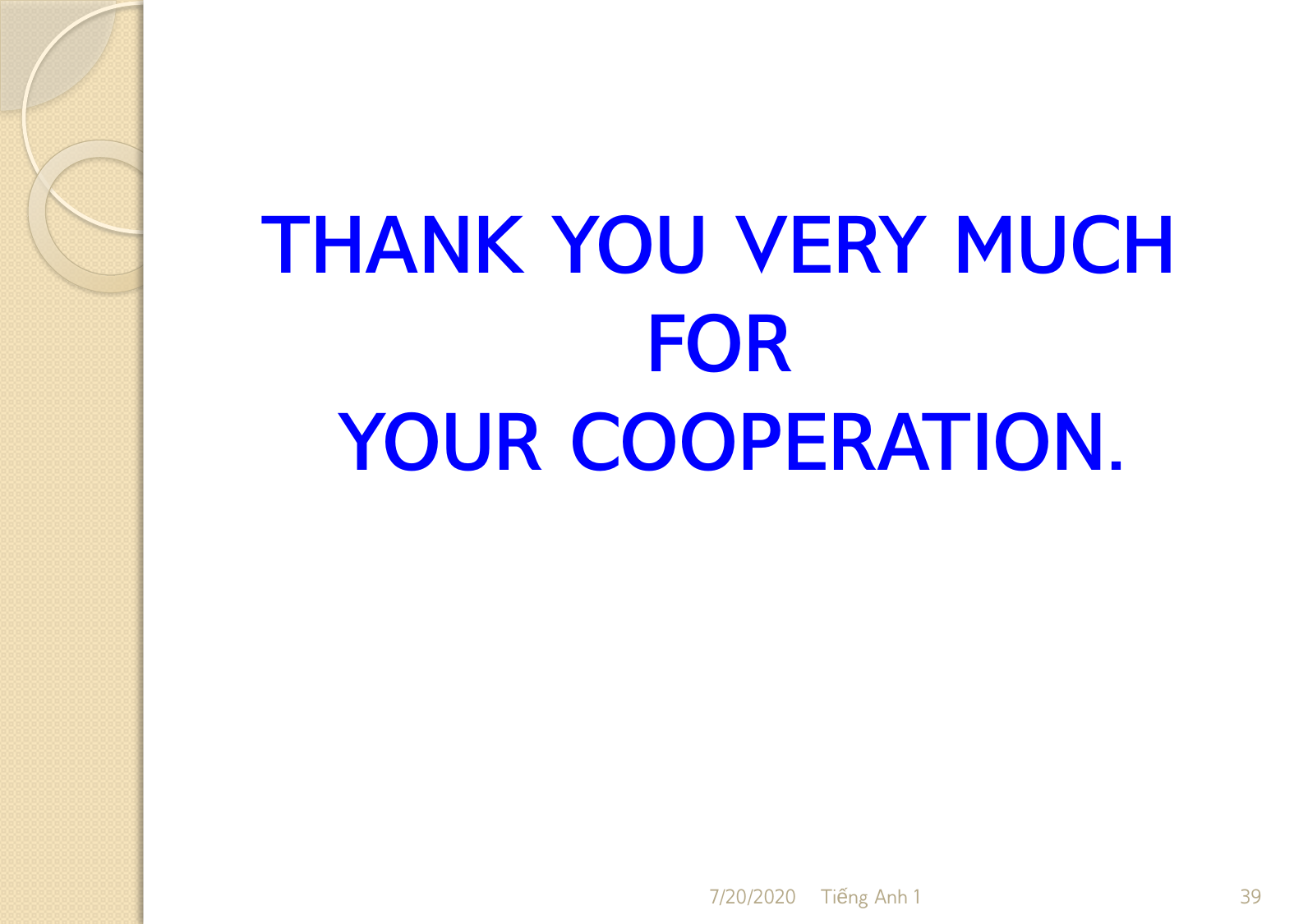

Thank you very much
for
your cooperation.
7/20/2020
Tiếng Anh 1
39